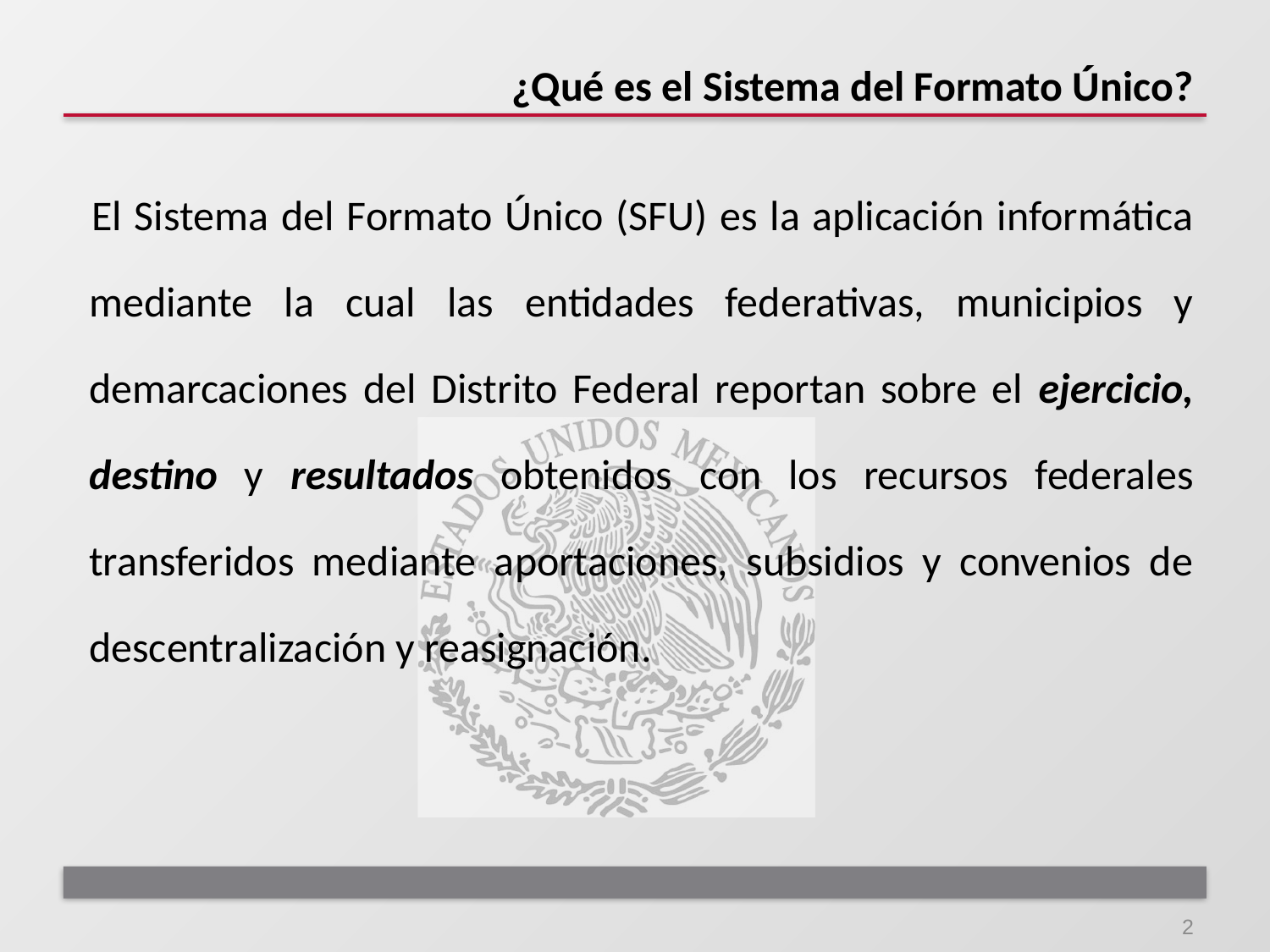

# ¿Qué es el Sistema del Formato Único?
El Sistema del Formato Único (SFU) es la aplicación informática mediante la cual las entidades federativas, municipios y demarcaciones del Distrito Federal reportan sobre el ejercicio, destino y resultados obtenidos con los recursos federales transferidos mediante aportaciones, subsidios y convenios de descentralización y reasignación.

2